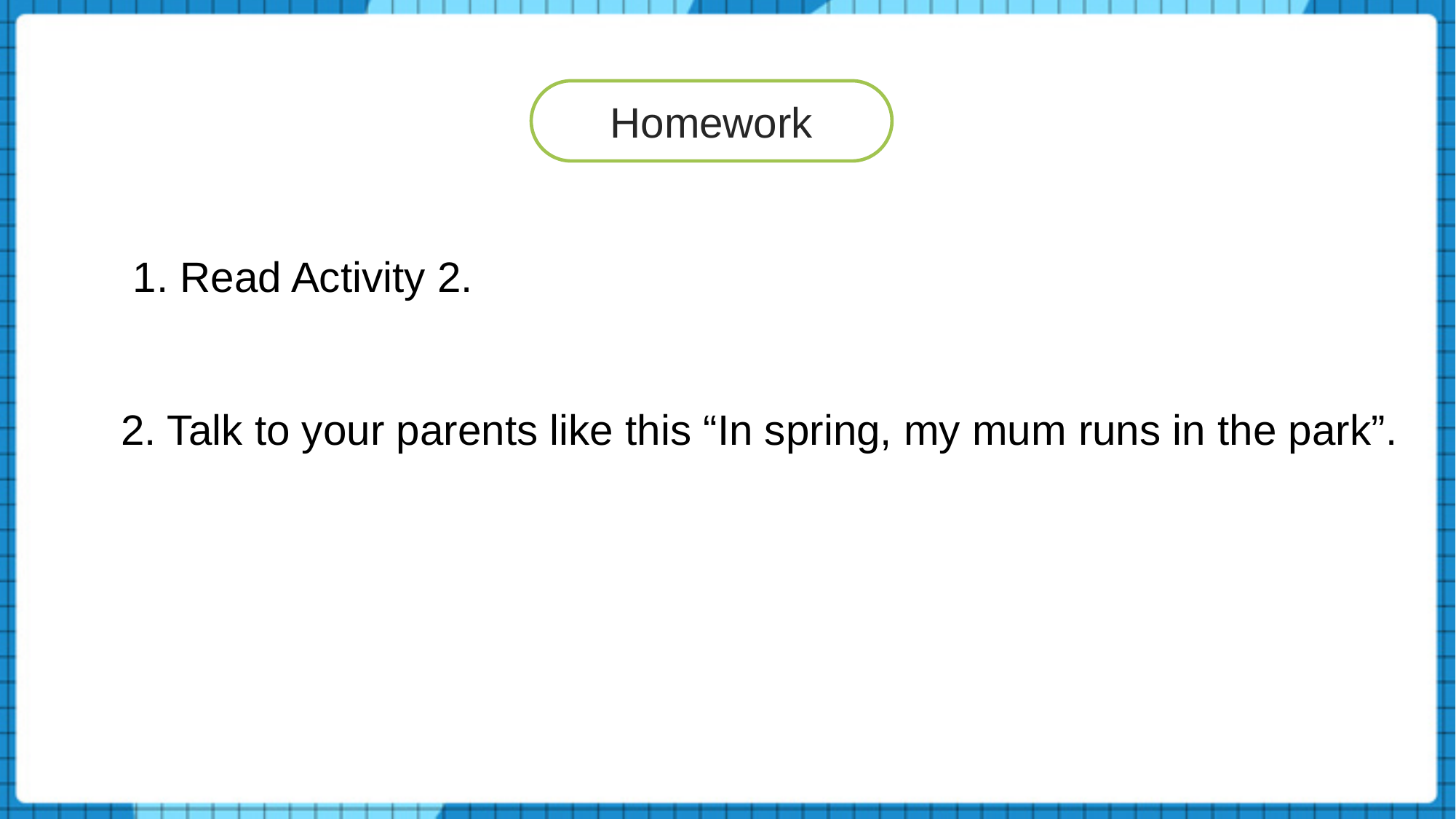

Homework
1. Read Activity 2.
2. Talk to your parents like this “In spring, my mum runs in the park”.